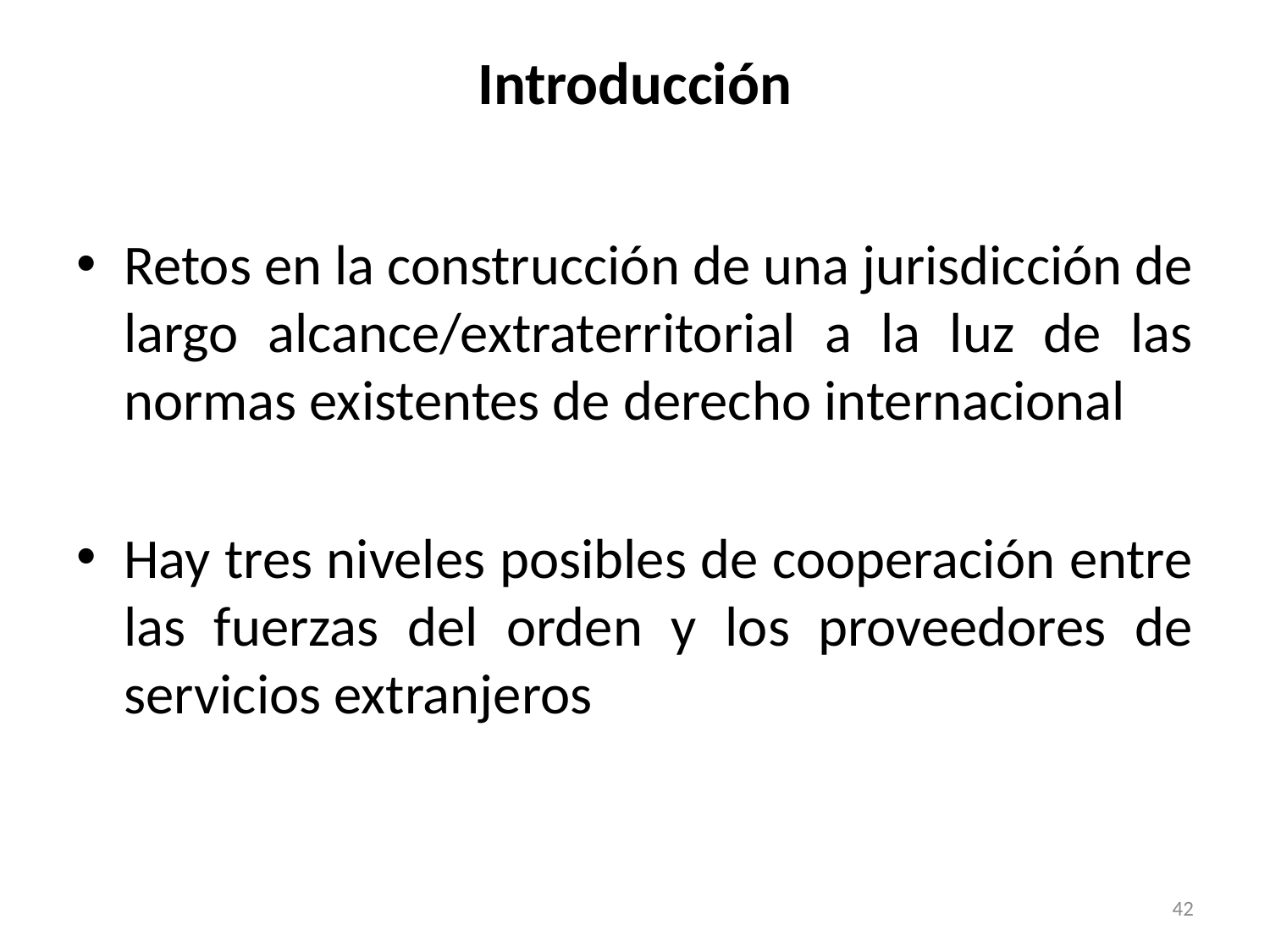

# Introducción
Retos en la construcción de una jurisdicción de largo alcance/extraterritorial a la luz de las normas existentes de derecho internacional

Hay tres niveles posibles de cooperación entre las fuerzas del orden y los proveedores de servicios extranjeros

42